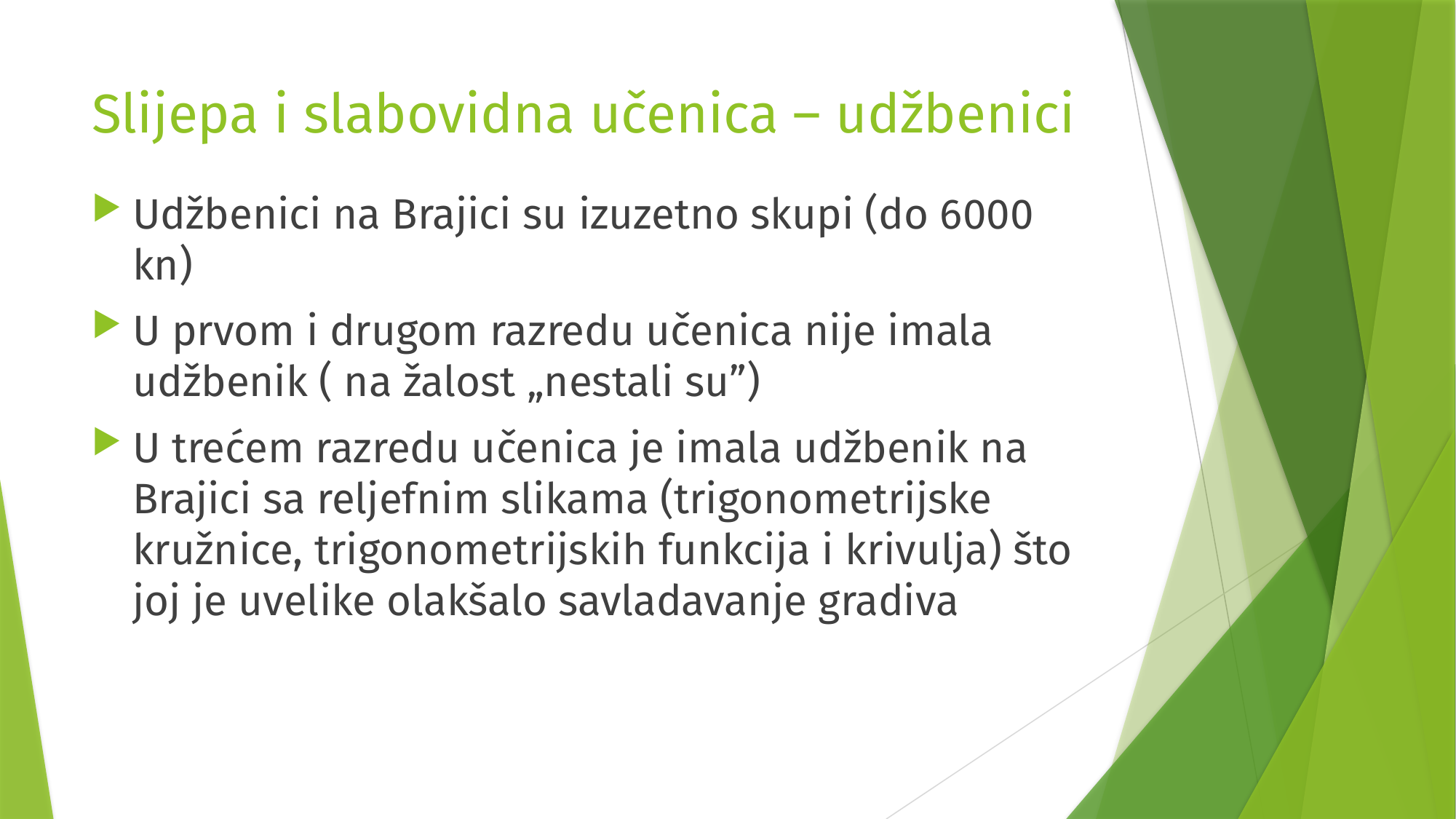

# Slijepa i slabovidna učenica – udžbenici
Udžbenici na Brajici su izuzetno skupi (do 6000 kn)
U prvom i drugom razredu učenica nije imala udžbenik ( na žalost „nestali su”)
U trećem razredu učenica je imala udžbenik na Brajici sa reljefnim slikama (trigonometrijske kružnice, trigonometrijskih funkcija i krivulja) što joj je uvelike olakšalo savladavanje gradiva